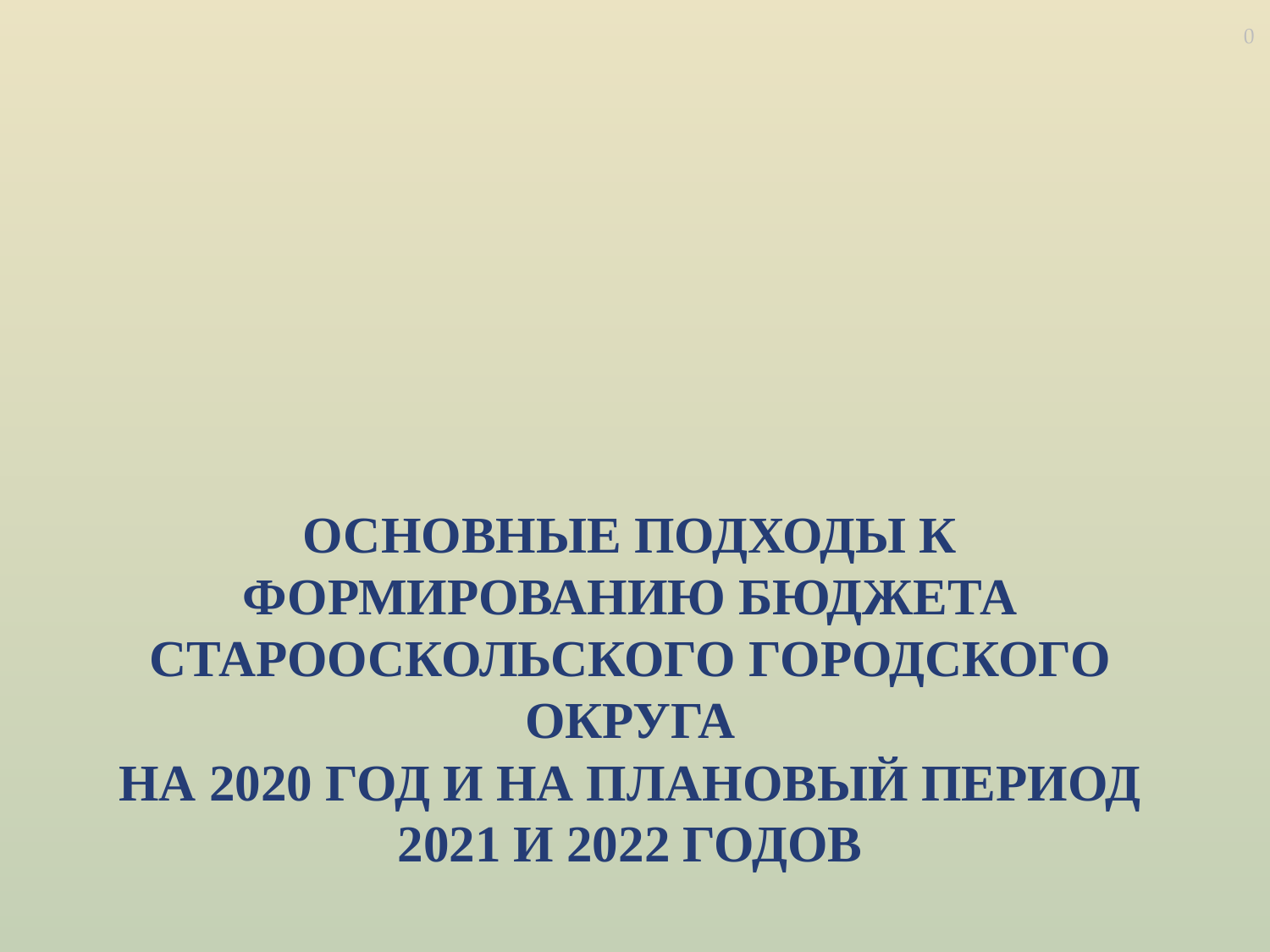

0
# Основные подходы к формированию бюджета Старооскольского городского округа на 2020 год и на плановый период 2021 и 2022 годов